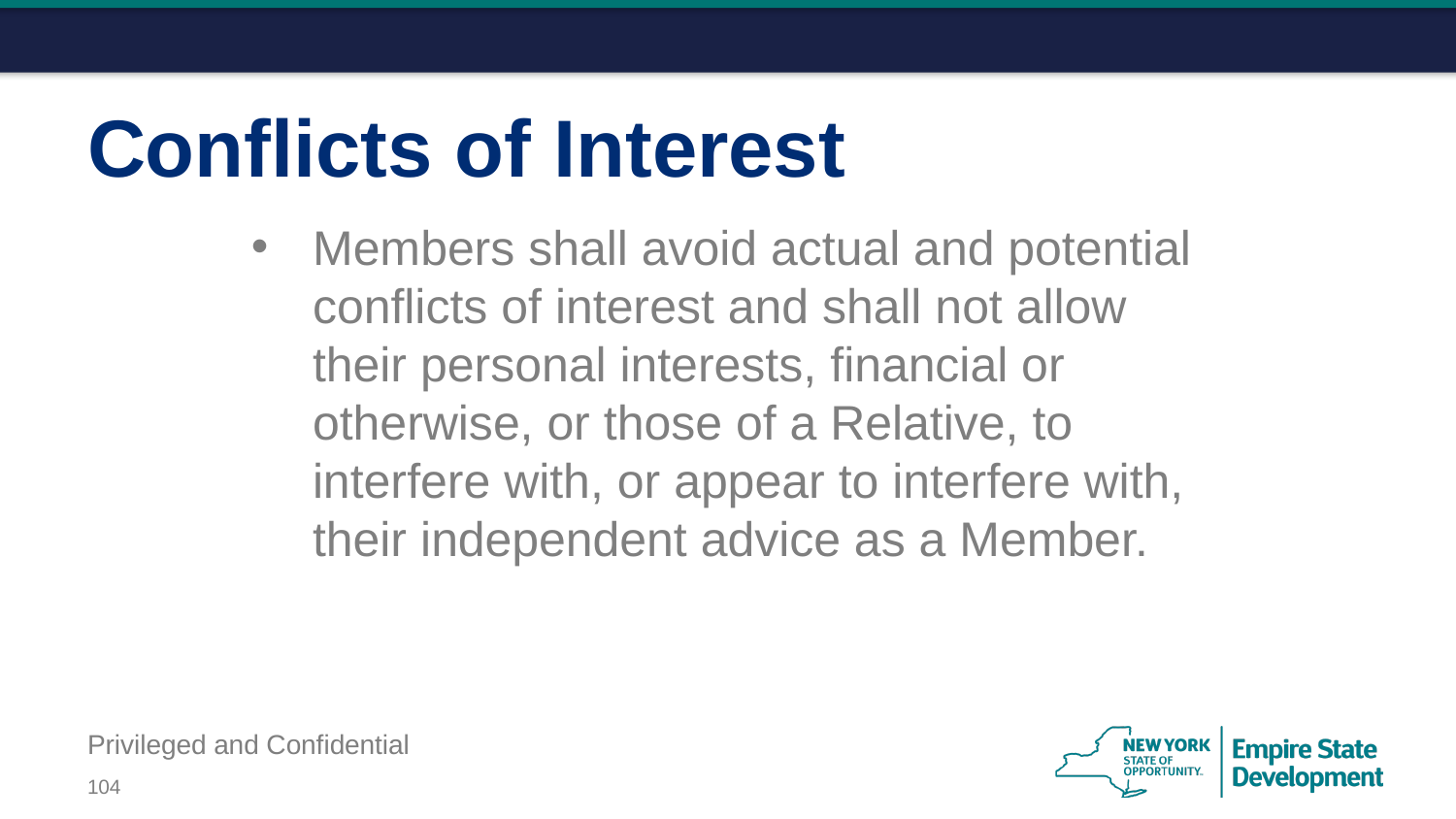

# Conflicts of Interest
Members shall avoid actual and potential conflicts of interest and shall not allow their personal interests, financial or otherwise, or those of a Relative, to interfere with, or appear to interfere with, their independent advice as a Member.
Privileged and Confidential